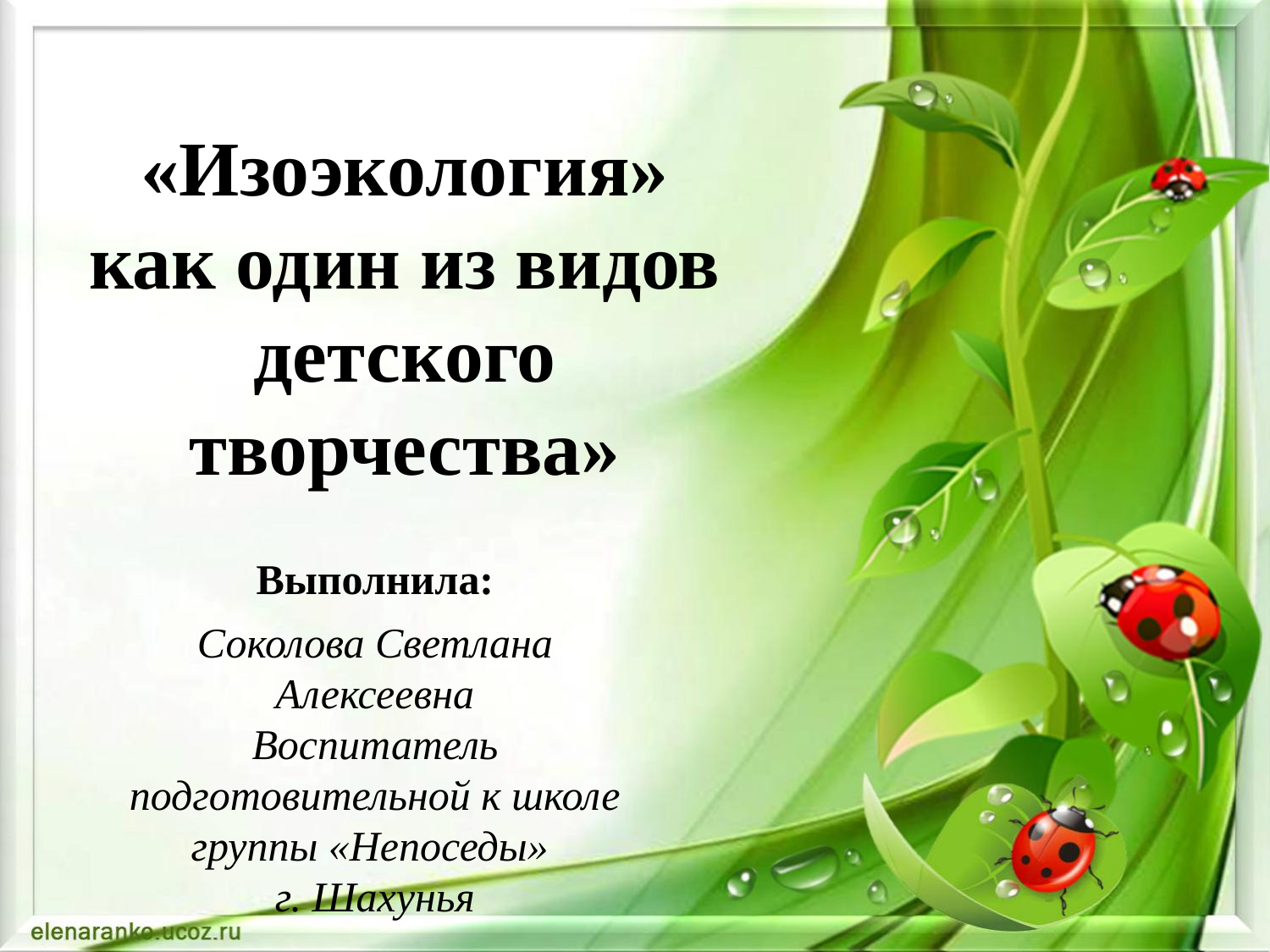

# «Изоэкология» как один из видов детского творчества»
Выполнила:

Соколова Светлана Алексеевна
Воспитатель подготовительной к школе группы «Непоседы»
г. Шахунья